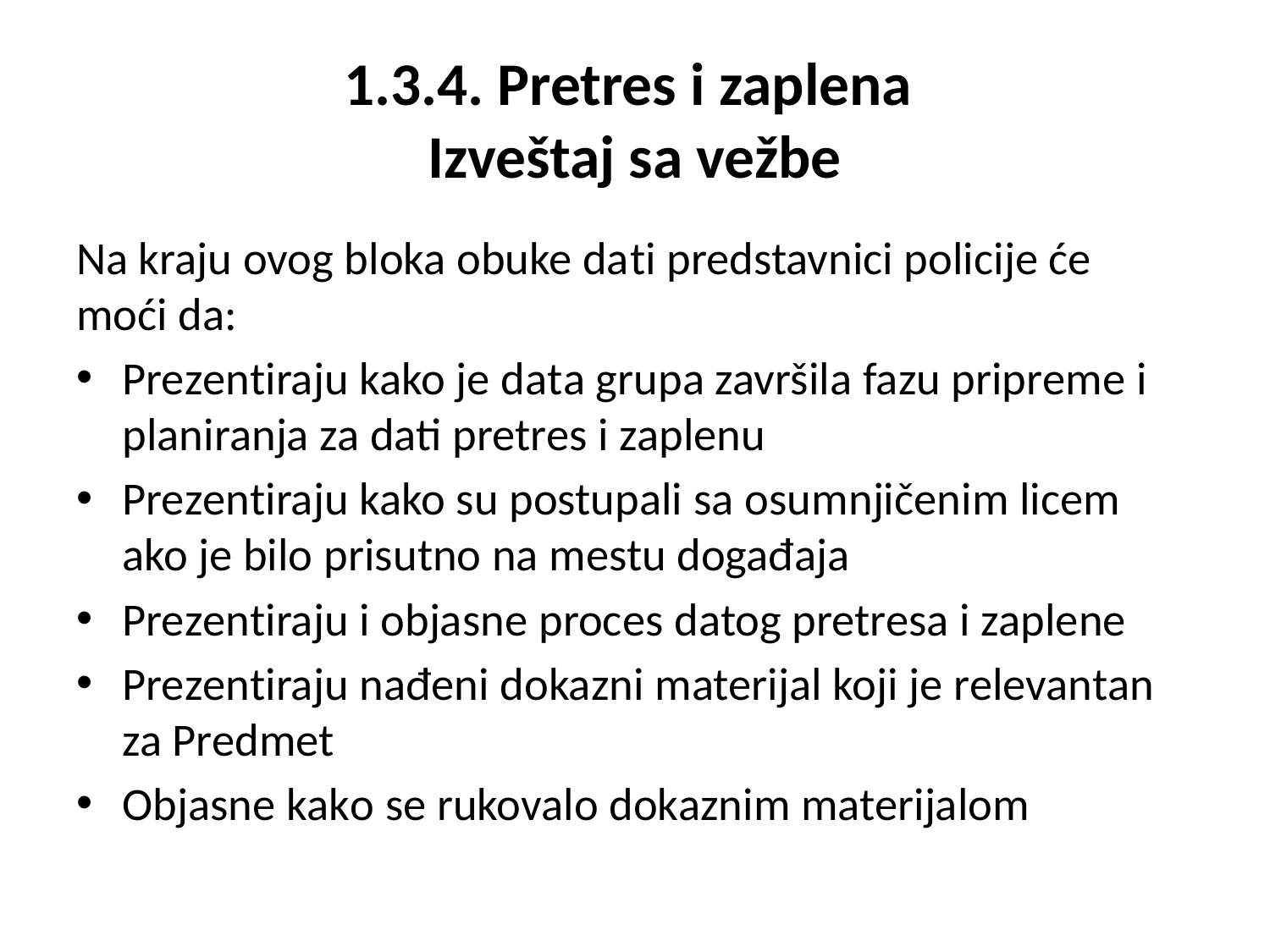

# 1.3.4. Pretres i zaplena Izveštaj sa vežbe
Na kraju ovog bloka obuke dati predstavnici policije će moći da:
Prezentiraju kako je data grupa završila fazu pripreme i planiranja za dati pretres i zaplenu
Prezentiraju kako su postupali sa osumnjičenim licem ako je bilo prisutno na mestu događaja
Prezentiraju i objasne proces datog pretresa i zaplene
Prezentiraju nađeni dokazni materijal koji je relevantan za Predmet
Objasne kako se rukovalo dokaznim materijalom